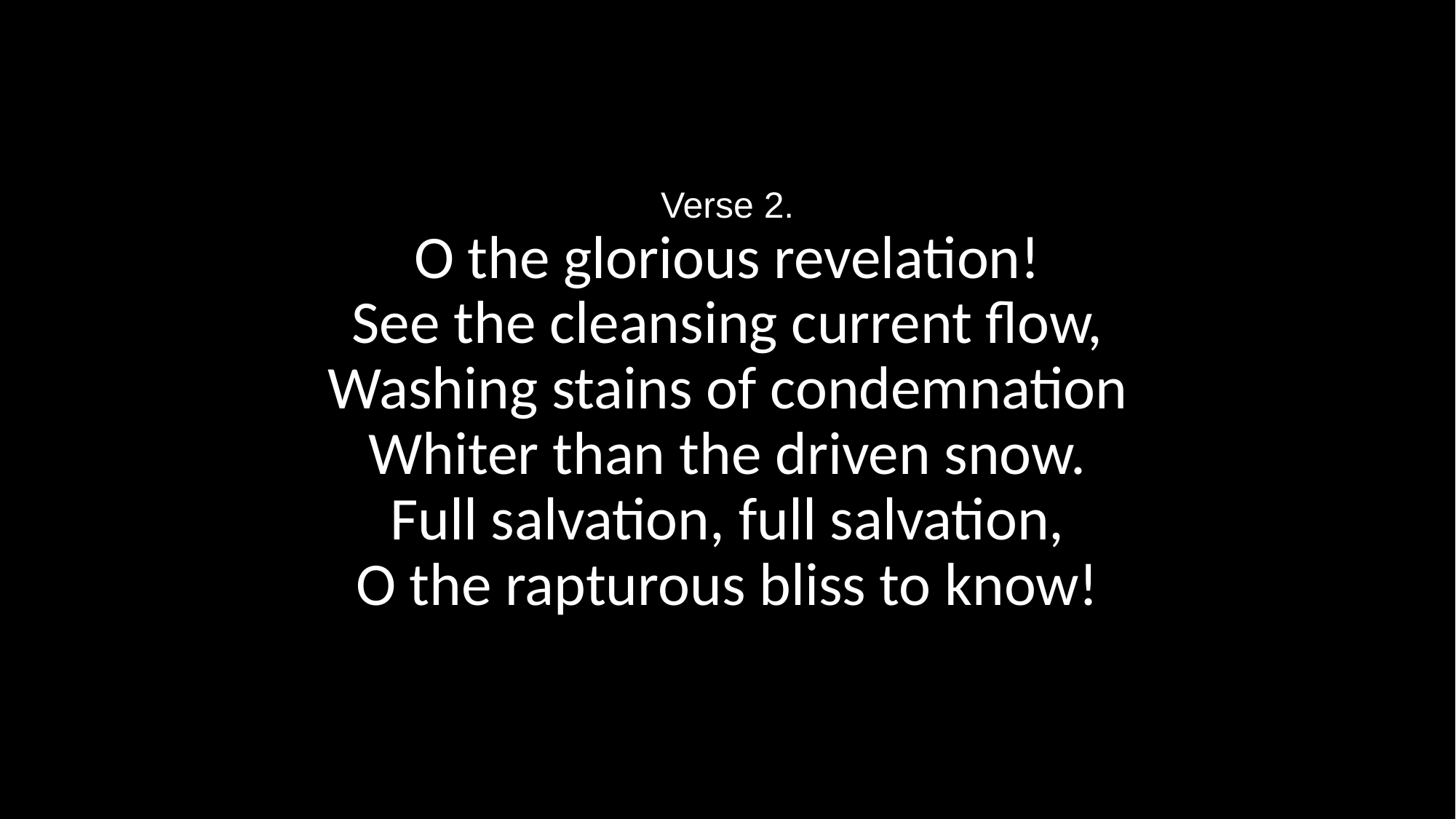

Verse 2.
O the glorious revelation!
See the cleansing current flow,
Washing stains of condemnation
Whiter than the driven snow.
Full salvation, full salvation,
O the rapturous bliss to know!